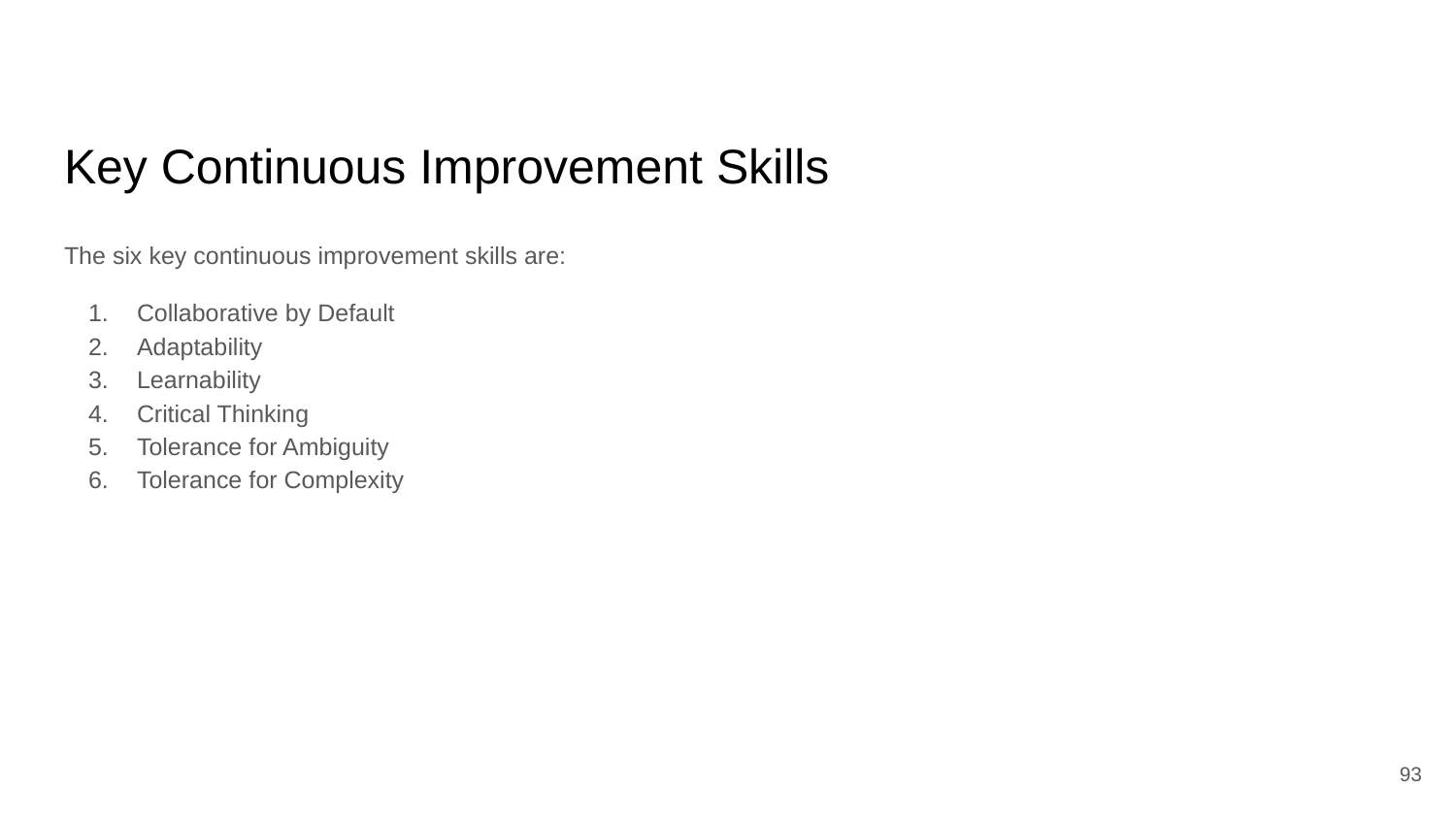

# Key Continuous Improvement Skills
The six key continuous improvement skills are:
Collaborative by Default
Adaptability
Learnability
Critical Thinking
Tolerance for Ambiguity
Tolerance for Complexity
93